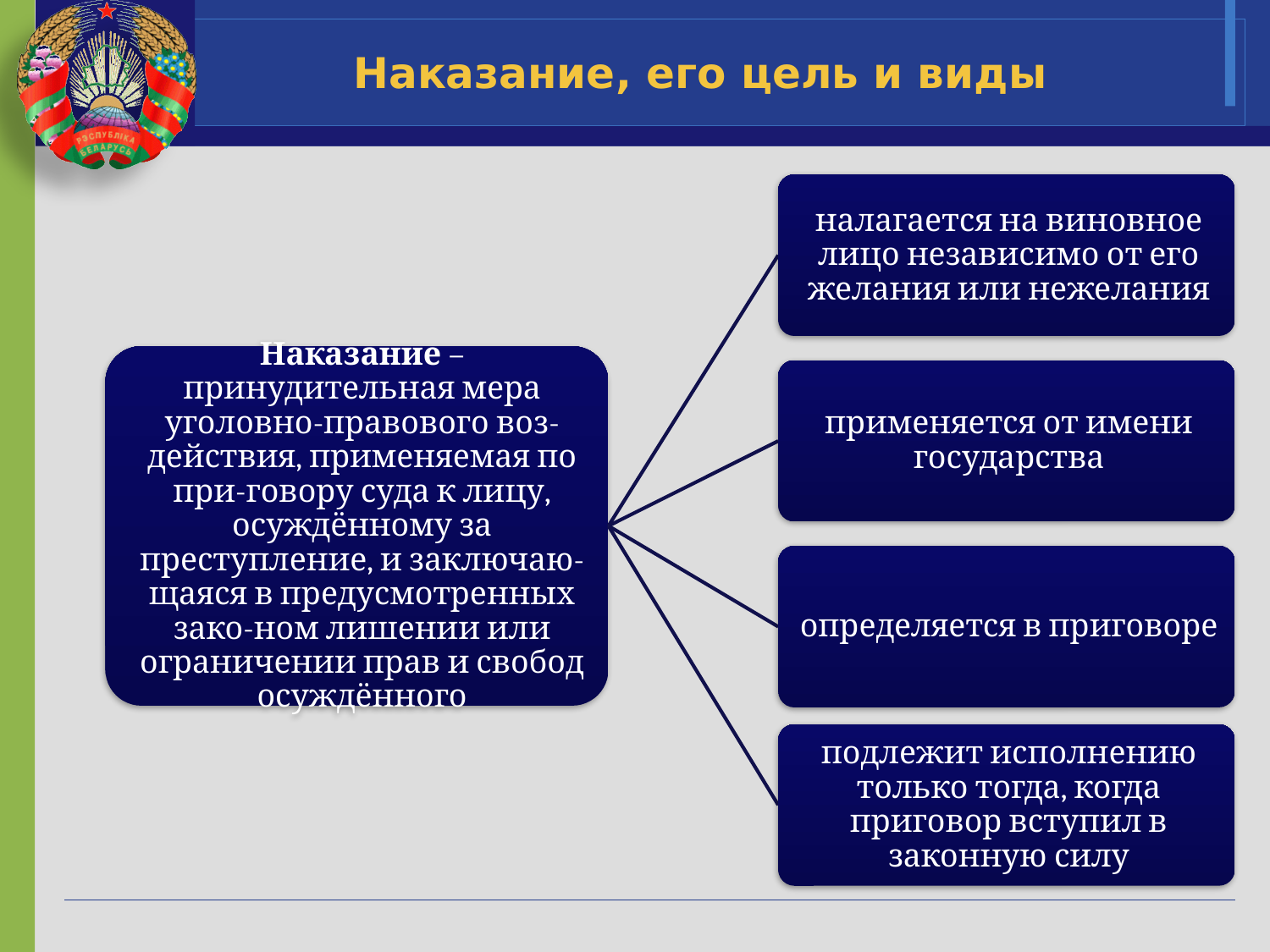

# Наказание, его цель и виды
Наказание – принудительная мера уголовно-правового воз-действия, применяемая по при-говору суда к лицу, осуждённому за преступление, и заключаю-щаяся в предусмотренных зако-ном лишении или ограничении прав и свобод осуждённого

налагается на виновное лицо независимо от его желания или нежелания

применяется от имени государства

определяется в приговоре

подлежит исполнению только тогда, когда приговор вступил в законную силу